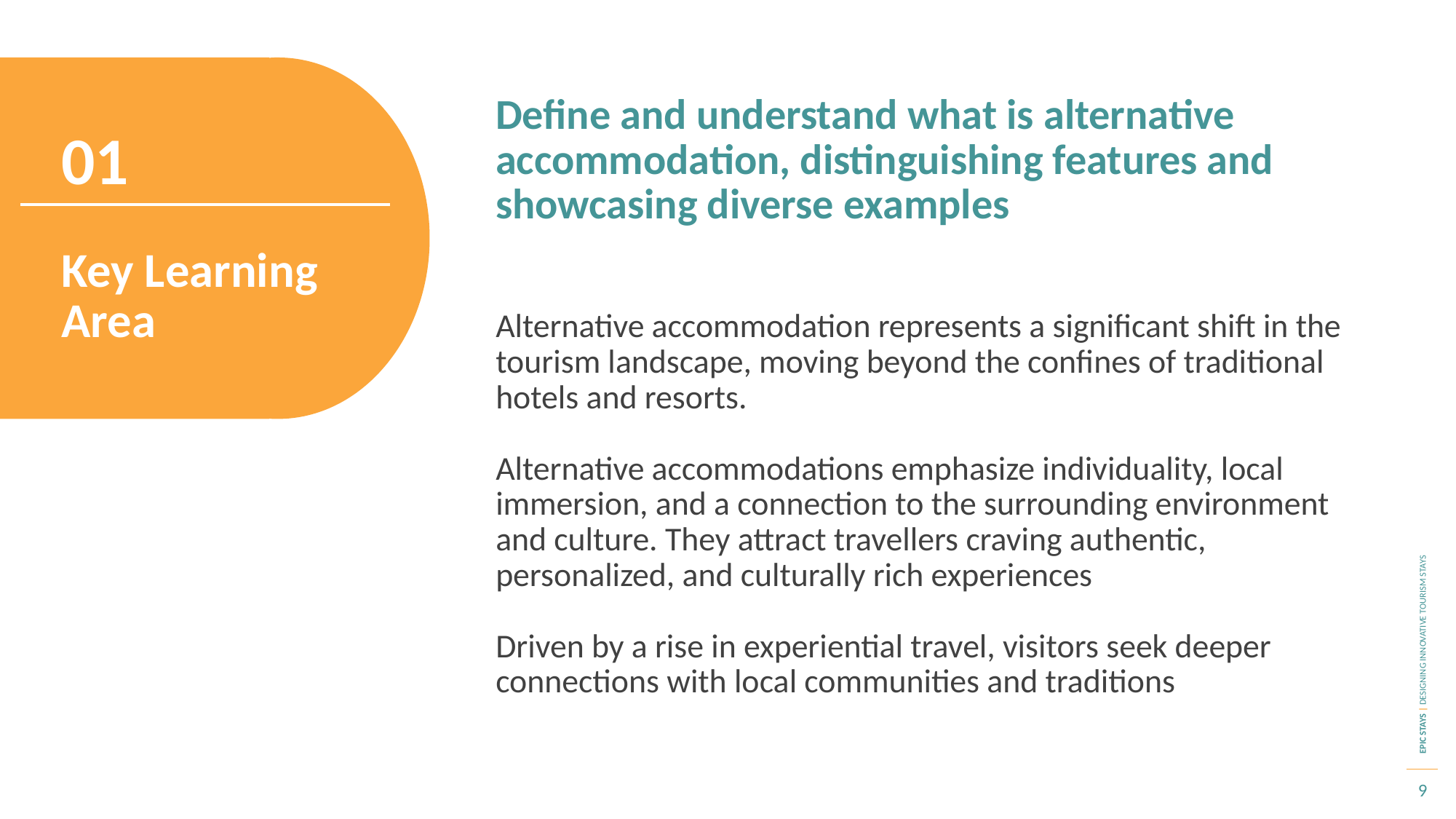

Define and understand what is alternative accommodation, distinguishing features and showcasing diverse examples
01
Key Learning Area
Alternative accommodation represents a significant shift in the tourism landscape, moving beyond the confines of traditional hotels and resorts.

Alternative accommodations emphasize individuality, local immersion, and a connection to the surrounding environment and culture. They attract travellers craving authentic, personalized, and culturally rich experiences

Driven by a rise in experiential travel, visitors seek deeper connections with local communities and traditions

9